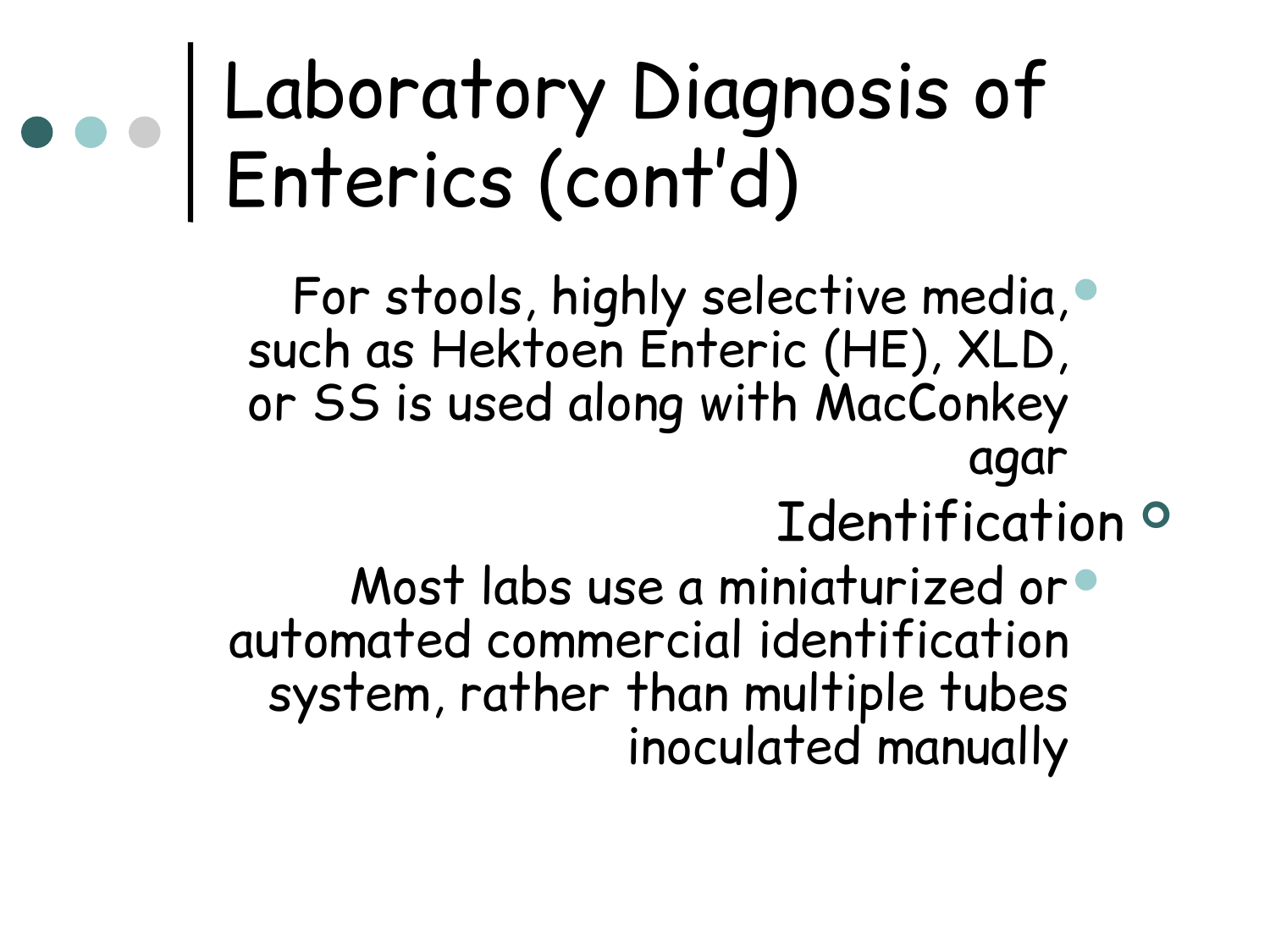

# Laboratory Diagnosis of Enterics (cont’d)
For stools, highly selective media, such as Hektoen Enteric (HE), XLD, or SS is used along with MacConkey agar
Identification
Most labs use a miniaturized or automated commercial identification system, rather than multiple tubes inoculated manually